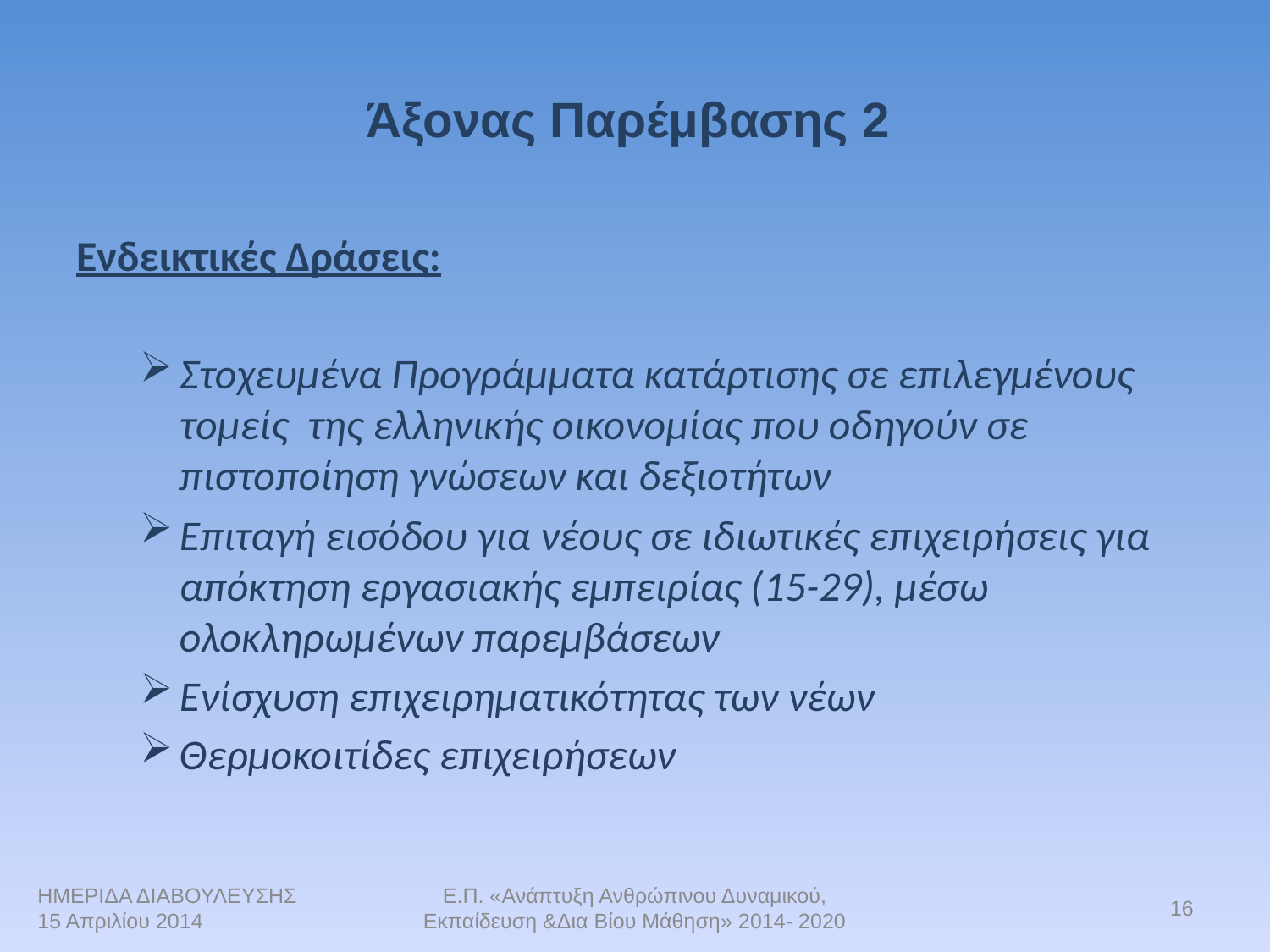

# Άξονας Παρέμβασης 2
Ενδεικτικές Δράσεις:

Στοχευμένα Προγράμματα κατάρτισης σε επιλεγμένους τομείς  της ελληνικής οικονομίας που οδηγούν σε πιστοποίηση γνώσεων και δεξιοτήτων
Επιταγή εισόδου για νέους σε ιδιωτικές επιχειρήσεις για απόκτηση εργασιακής εμπειρίας (15-29), μέσω ολοκληρωμένων παρεμβάσεων
Ενίσχυση επιχειρηματικότητας των νέων
Θερμοκοιτίδες επιχειρήσεων

ΗΜΕΡΙΔΑ ΔΙΑΒΟΥΛΕΥΣΗΣ
15 Απριλίου 2014
Ε.Π. «Ανάπτυξη Ανθρώπινου Δυναμικού, Εκπαίδευση &Δια Βίου Μάθηση» 2014- 2020
16